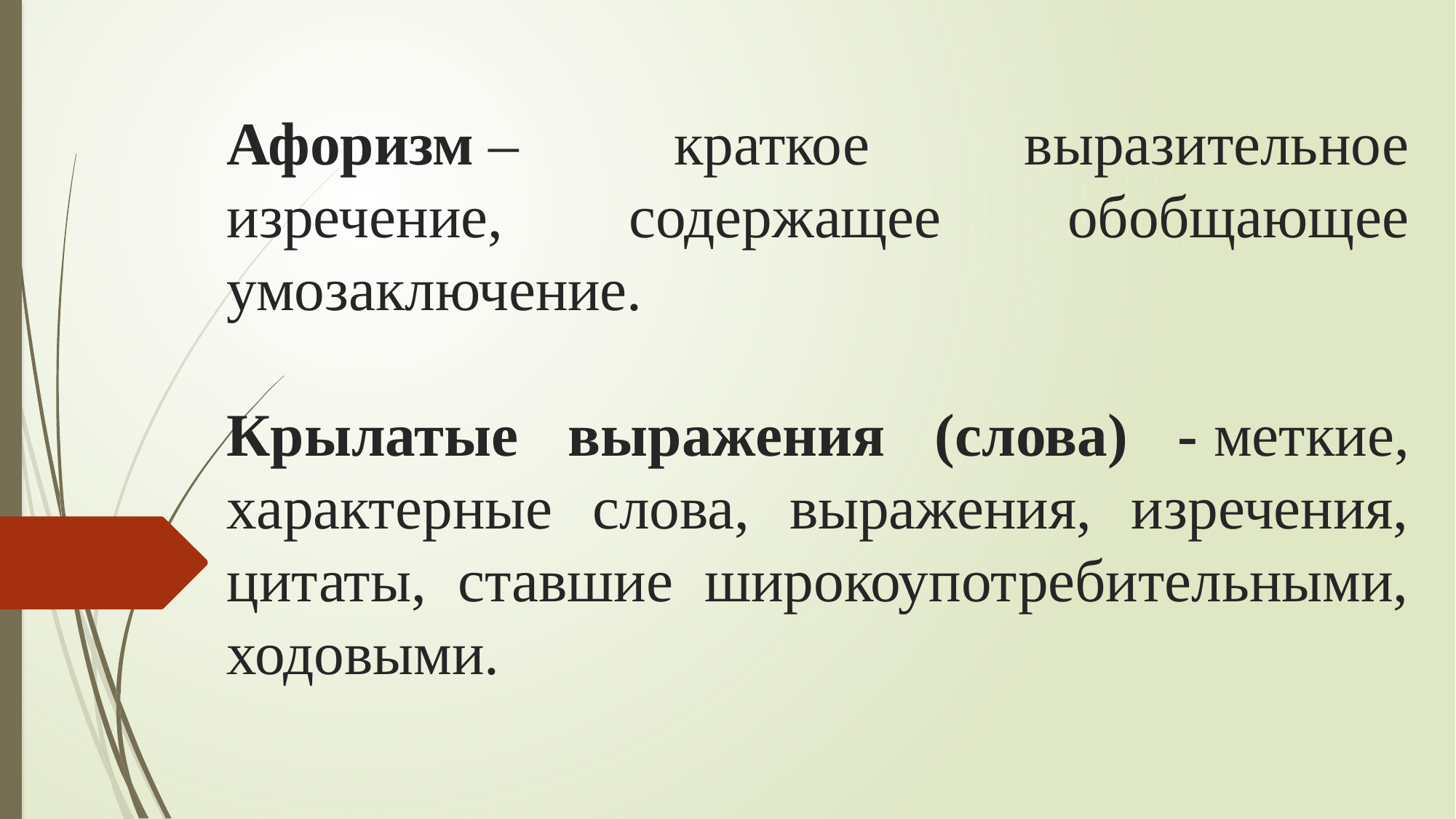

# Афоризм – краткое выразительное изречение, содержащее обобщающее умозаключение. Крылатые выражения (слова) - меткие, характерные слова, выражения, изречения, цитаты, ставшие широкоупотребительными, ходовыми.